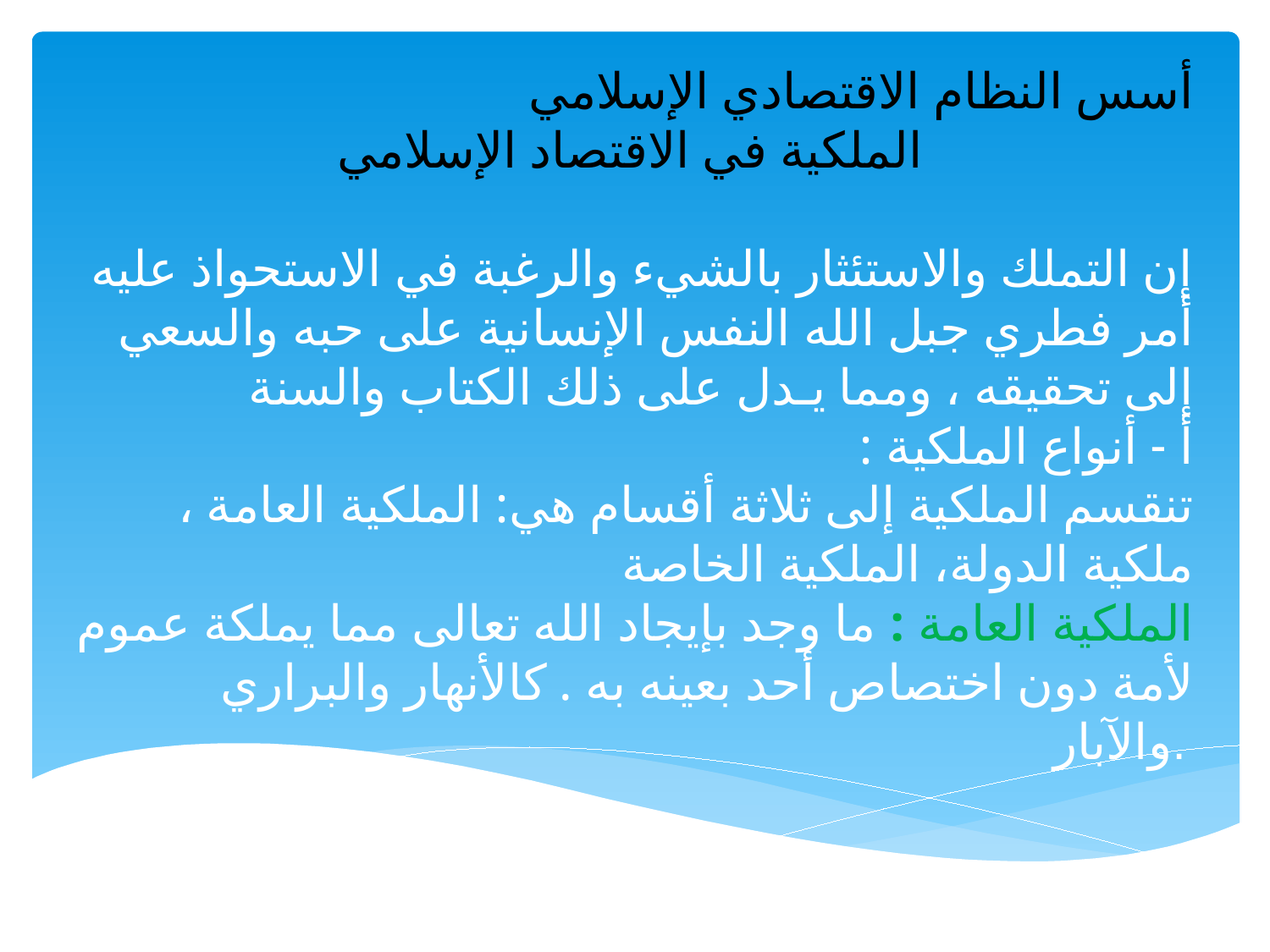

أسس النظام الاقتصادي الإسلامي
                     الملكية في الاقتصاد الإسلامي
 
إن التملك والاستئثار بالشيء والرغبة في الاستحواذ عليه أمر فطري جبل الله النفس الإنسانية على حبه والسعي إلى تحقيقه ، ومما يـدل على ذلك الكتاب والسنة
أ - أنواع الملكية :
تنقسم الملكية إلى ثلاثة أقسام هي: الملكية العامة ، ملكية الدولة، الملكية الخاصة
الملكية العامة : ما وجد بإيجاد الله تعالى مما يملكة عموم لأمة دون اختصاص أحد بعينه به . كالأنهار والبراري والآبار.
#